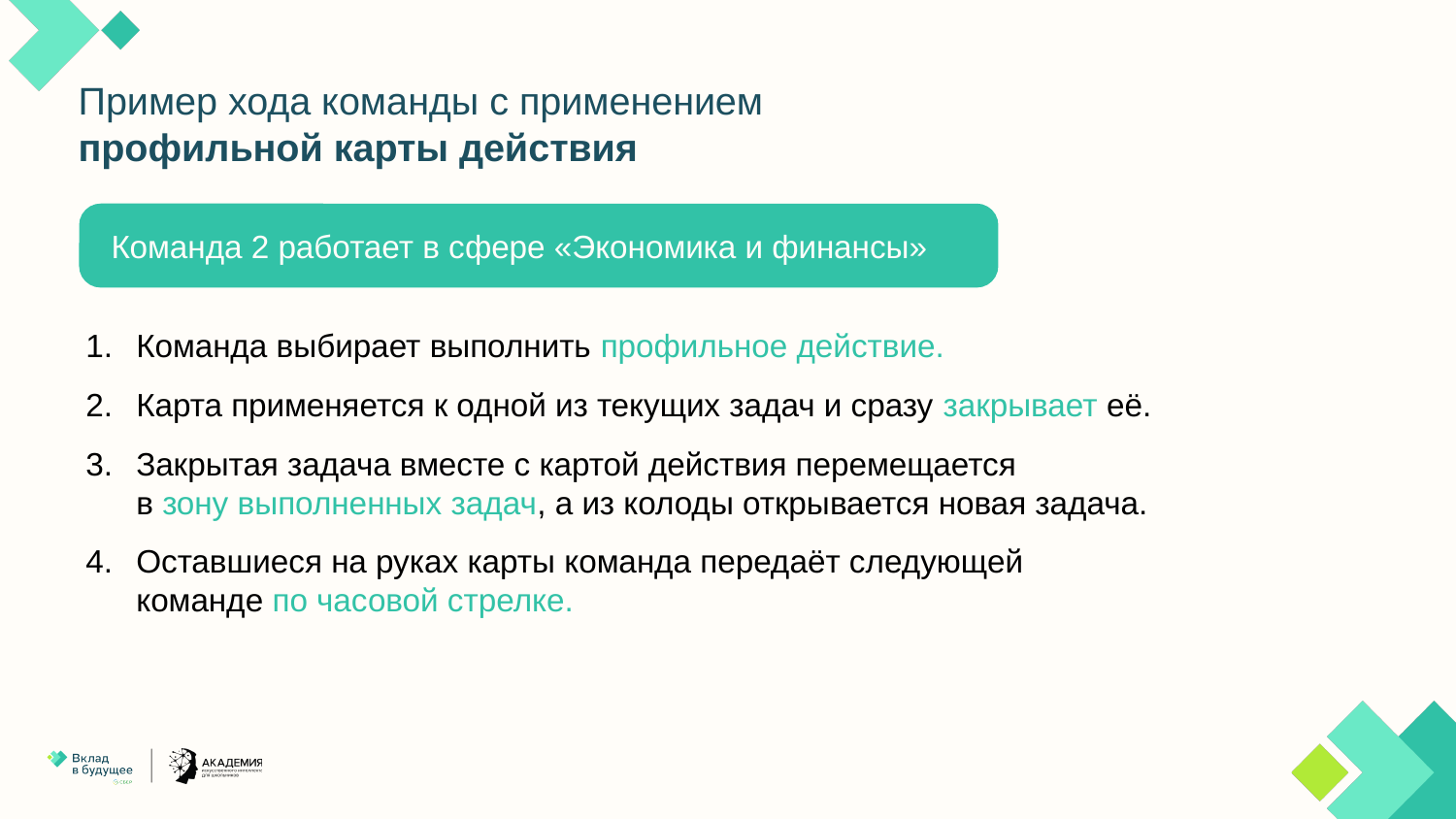

Пример хода команды с применением профильной карты действия

Команда 2 работает в сфере «Экономика и финансы»
Команда выбирает выполнить профильное действие.
Карта применяется к одной из текущих задач и сразу закрывает её.
Закрытая задача вместе с картой действия перемещается
в зону выполненных задач, а из колоды открывается новая задача.
Оставшиеся на руках карты команда передаёт следующей
команде по часовой стрелке.